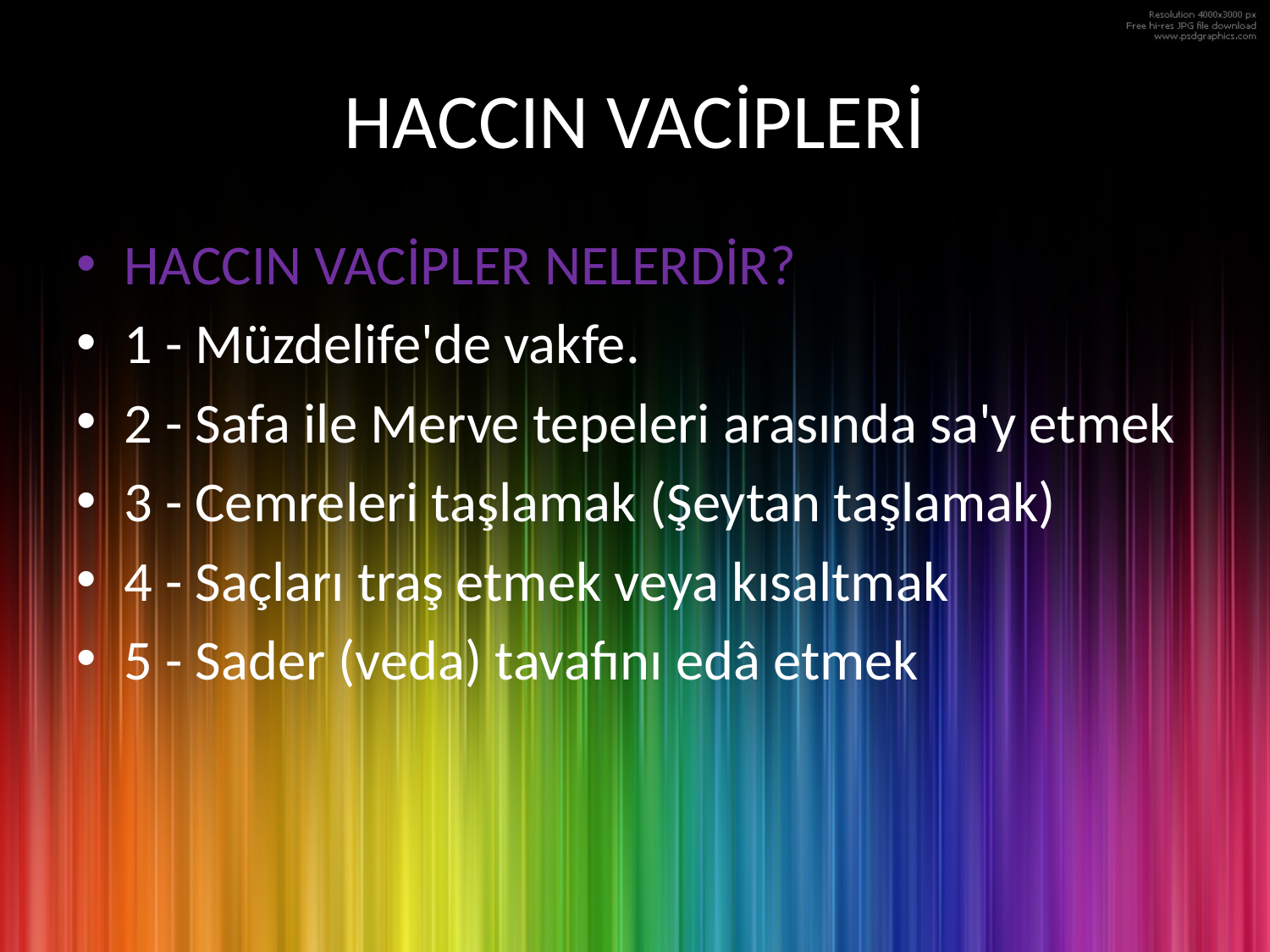

# HACCIN VACİPLERİ
HACCIN VACİPLER NELERDİR?
1 - Müzdelife'de vakfe.
2 - Safa ile Merve tepeleri arasında sa'y etmek
3 - Cemreleri taşlamak (Şeytan taşlamak)
4 - Saçları traş etmek veya kısaltmak
5 - Sader (veda) tavafını edâ etmek